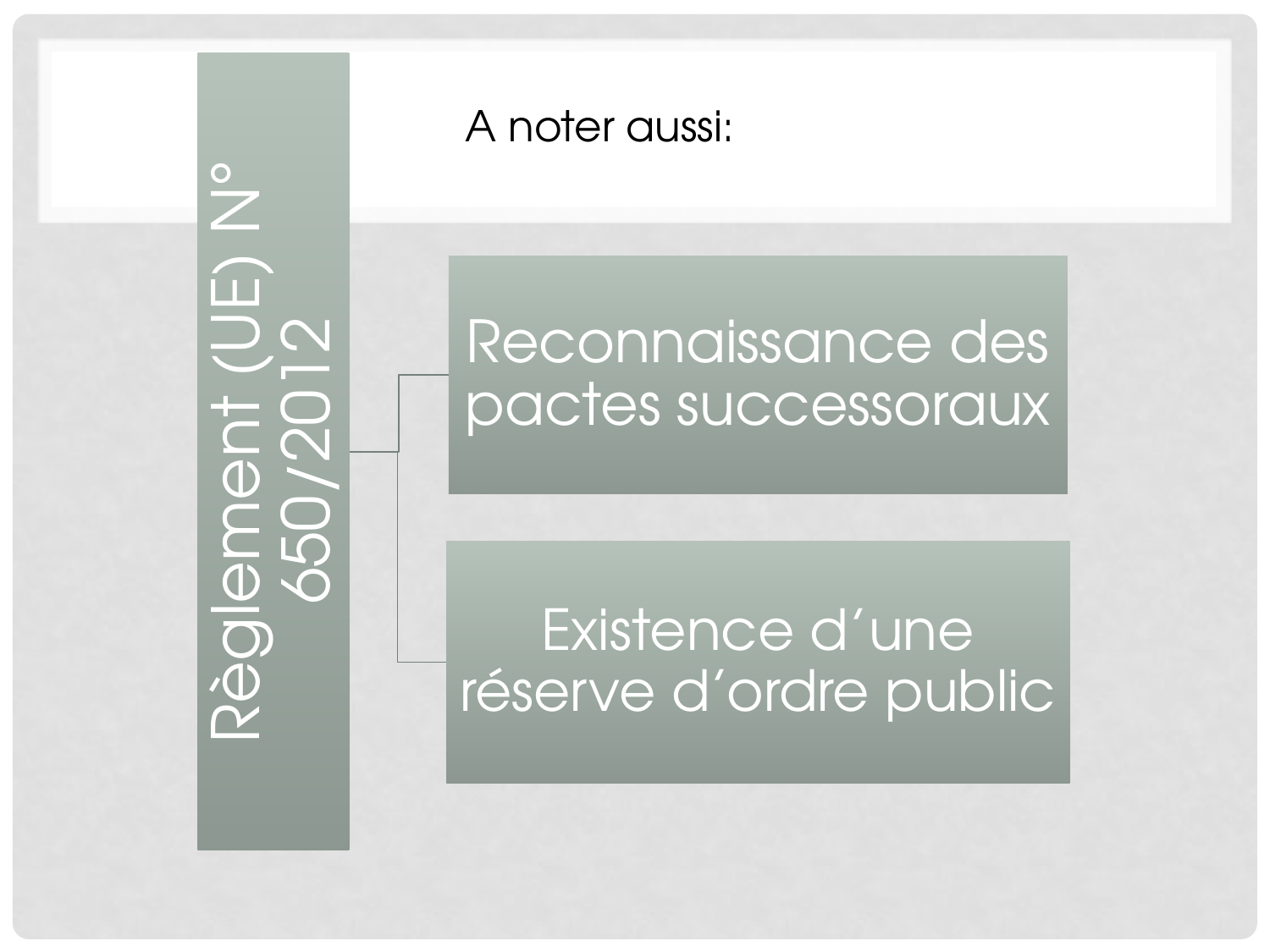

Règlement (UE) N° 650/2012
Reconnaissance des pactes successoraux
Existence d’une réserve d’ordre public
A noter aussi: